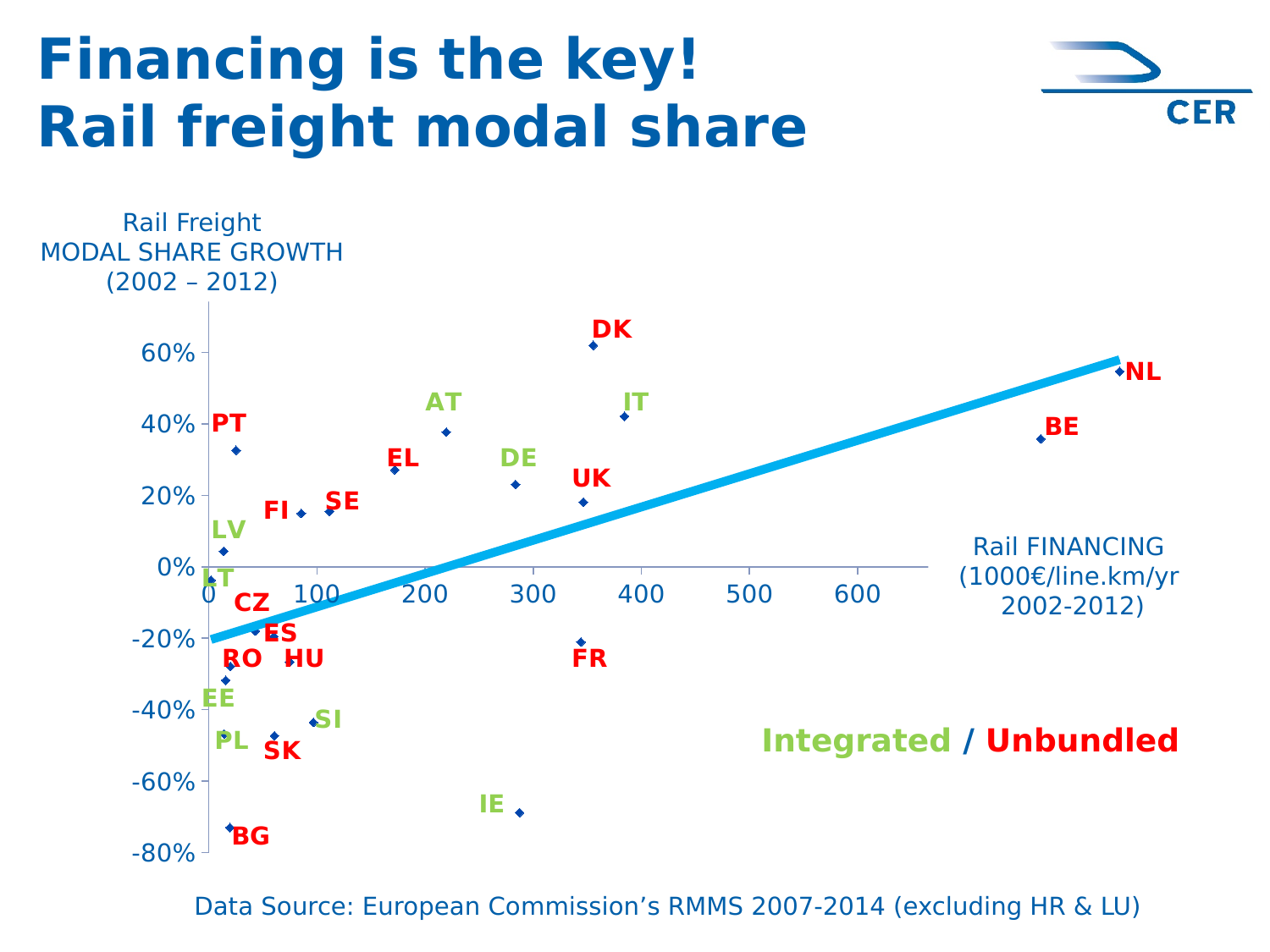

# Financing is the key! Rail freight modal share
Rail Freight
MODAL SHARE GROWTH
(2002 – 2012)

### Chart

| Category | Modal Share Growth |
|---|---|
Rail FINANCING
(1000€/line.km/yr
 2002-2012)
Integrated / Unbundled
Data Source: European Commission’s RMMS 2007-2014 (excluding HR & LU)